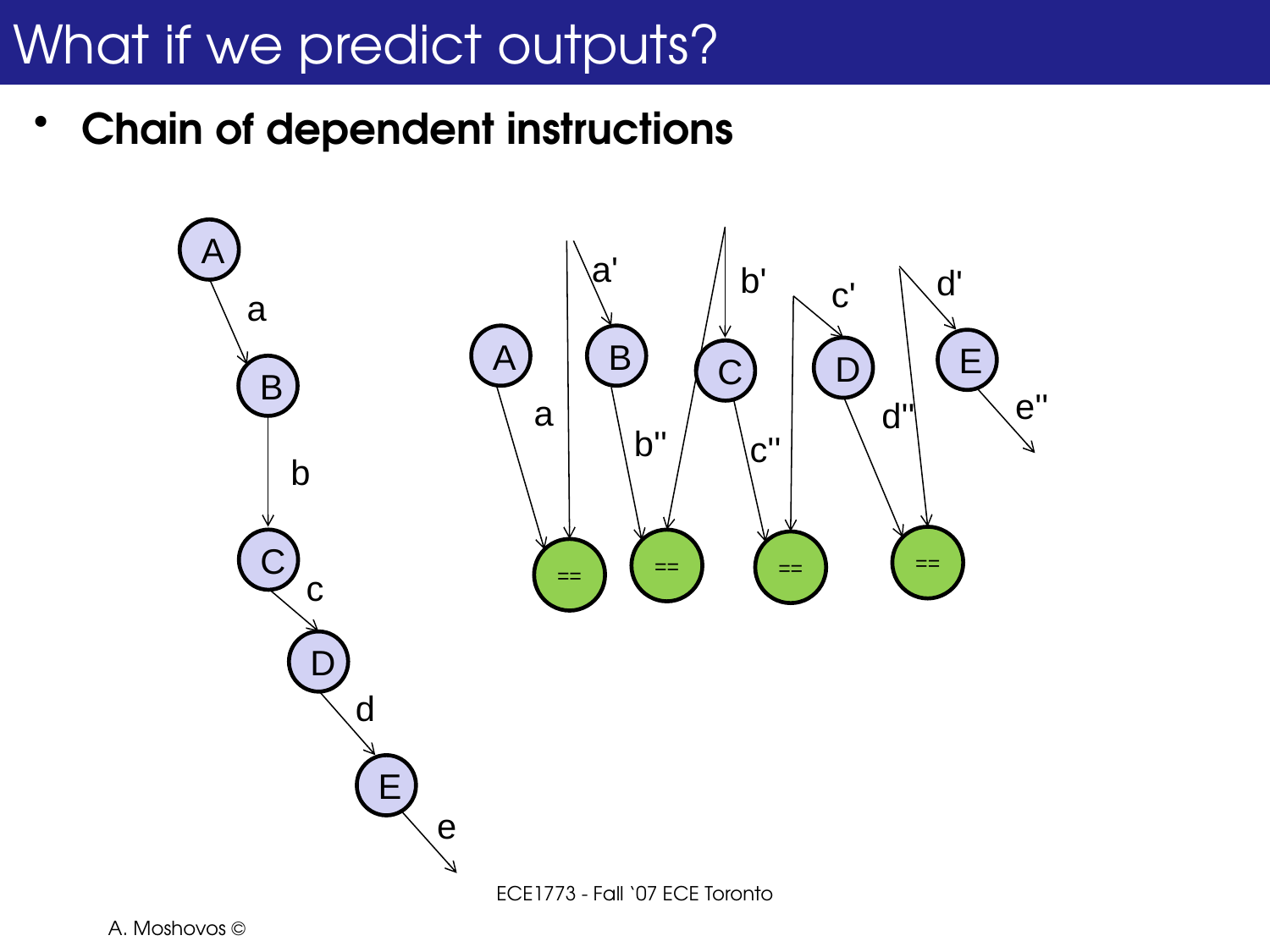

# What if we predict outputs?
Chain of dependent instructions
A
a'
b'
d'
c'
a
B
A
E
D
C
B
e''
a
d''
b''
c''
b
==
C
==
==
==
c
D
d
E
e
ECE1773 - Fall ‘07 ECE Toronto
A. Moshovos ©